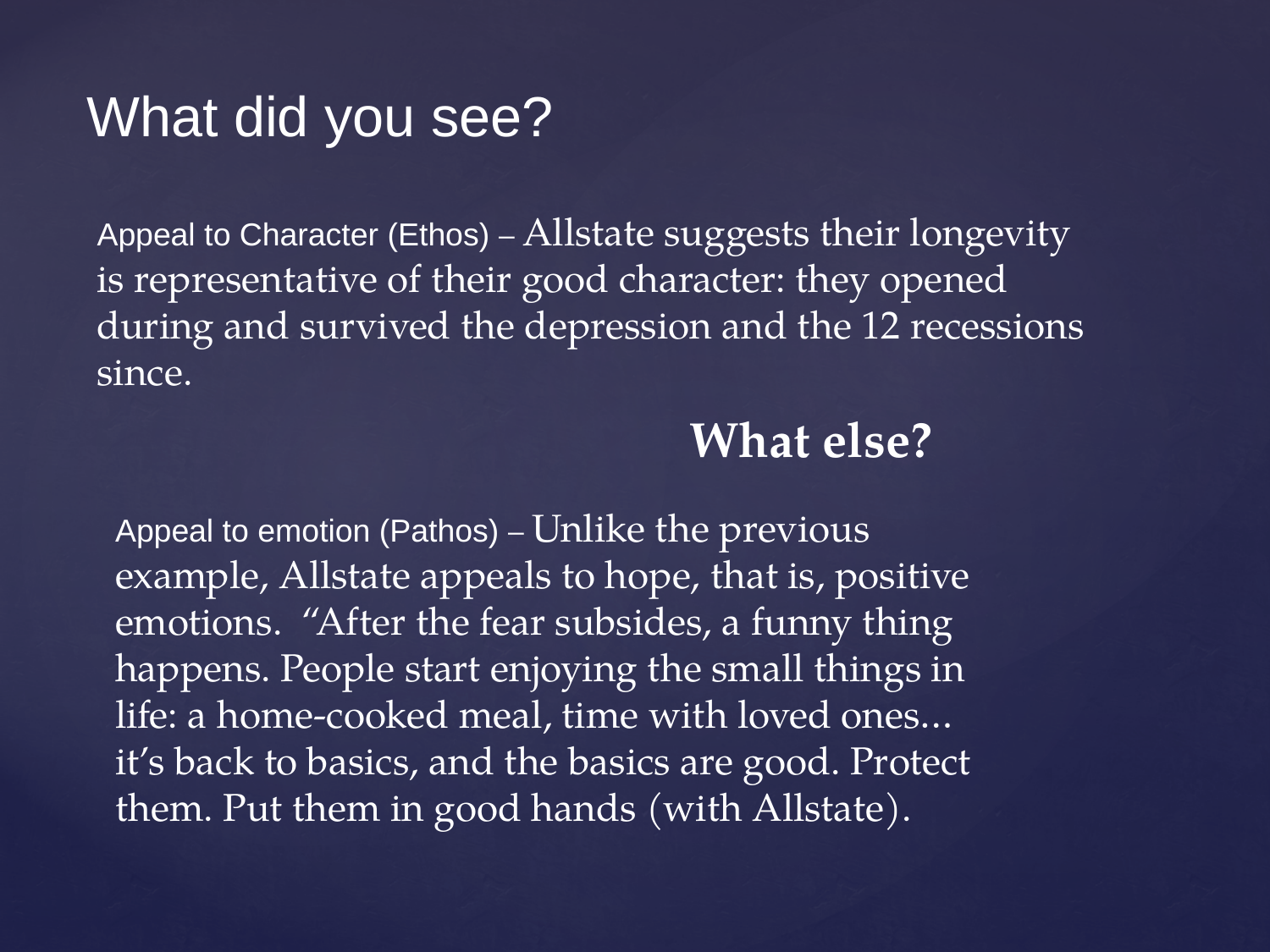

What did you see?

Appeal to Character (Ethos) – Allstate suggests their longevity is representative of their good character: they opened during and survived the depression and the 12 recessions since.
What else?
Appeal to emotion (Pathos) – Unlike the previous example, Allstate appeals to hope, that is, positive emotions.  “After the fear subsides, a funny thing happens. People start enjoying the small things in life: a home-cooked meal, time with loved ones…it’s back to basics, and the basics are good. Protect them. Put them in good hands (with Allstate).